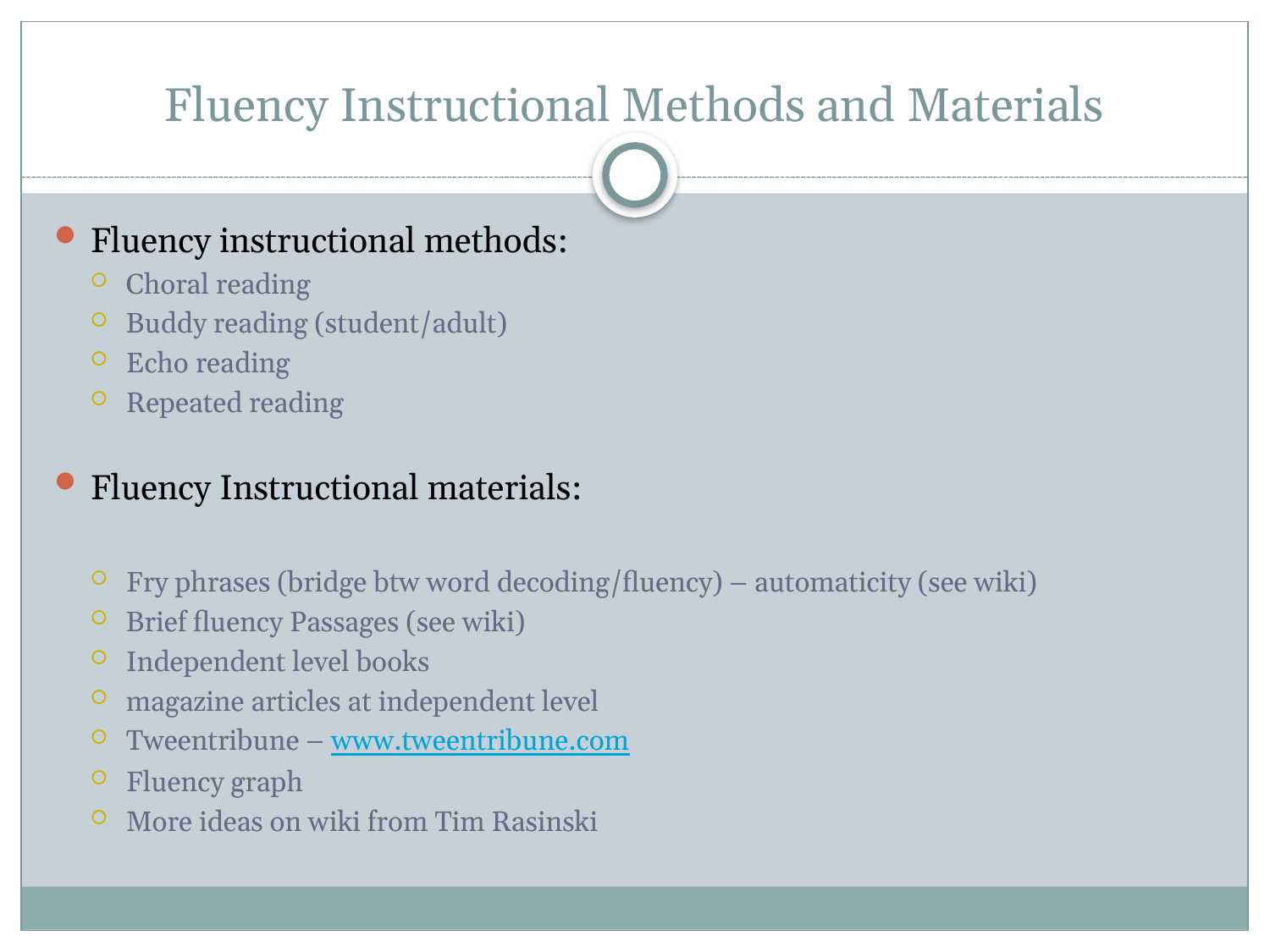

# Fluency Instructional Methods and Materials
Fluency instructional methods:
Choral reading
Buddy reading (student/adult)
Echo reading
Repeated reading

Fluency Instructional materials:

Fry phrases (bridge btw word decoding/fluency) – automaticity (see wiki)
Brief fluency Passages (see wiki)
Independent level books
magazine articles at independent level
Tweentribune – www.tweentribune.com
Fluency graph
More ideas on wiki from Tim Rasinski